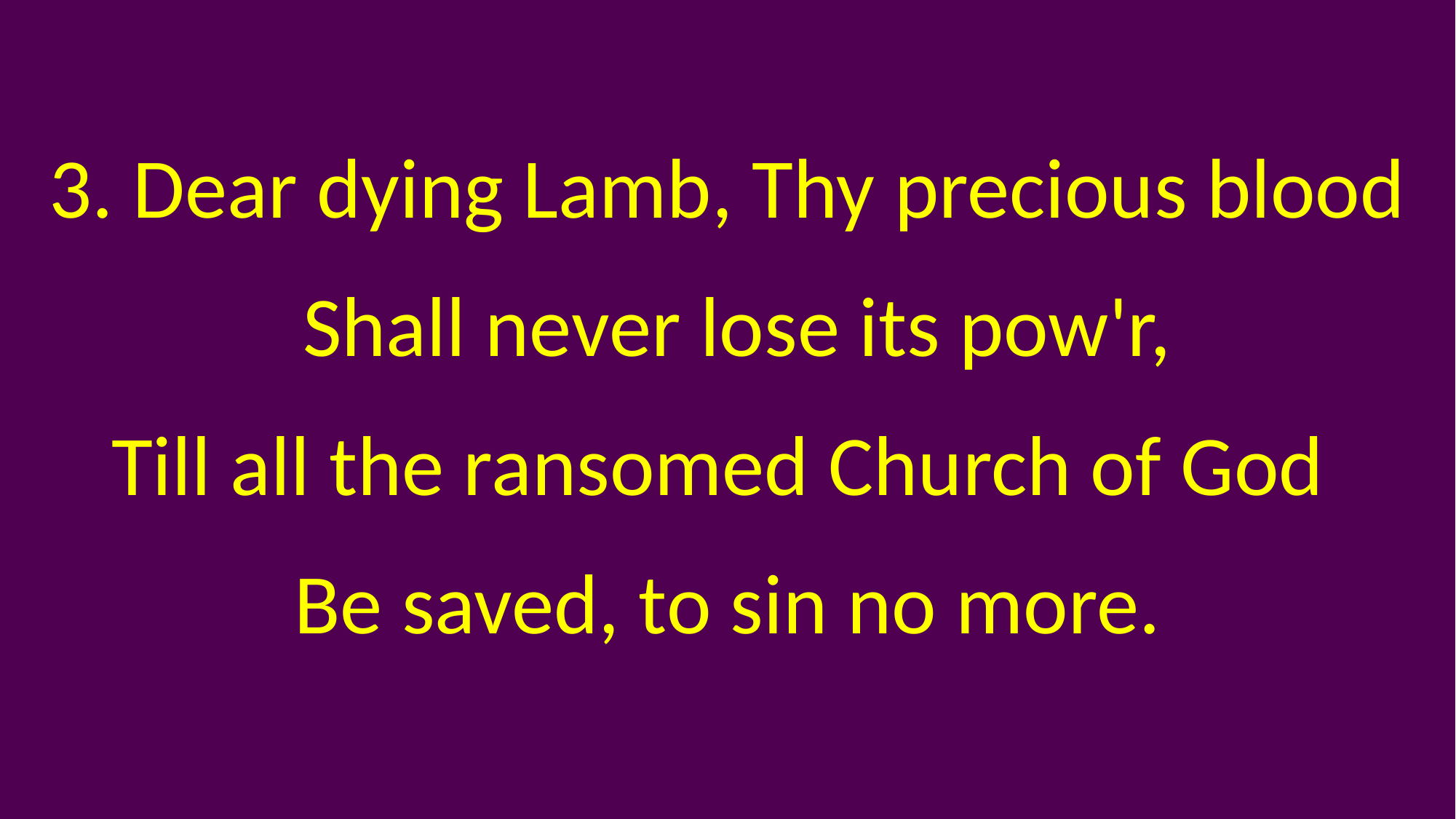

3. Dear dying Lamb, Thy precious blood
 Shall never lose its pow'r,
Till all the ransomed Church of God
Be saved, to sin no more.